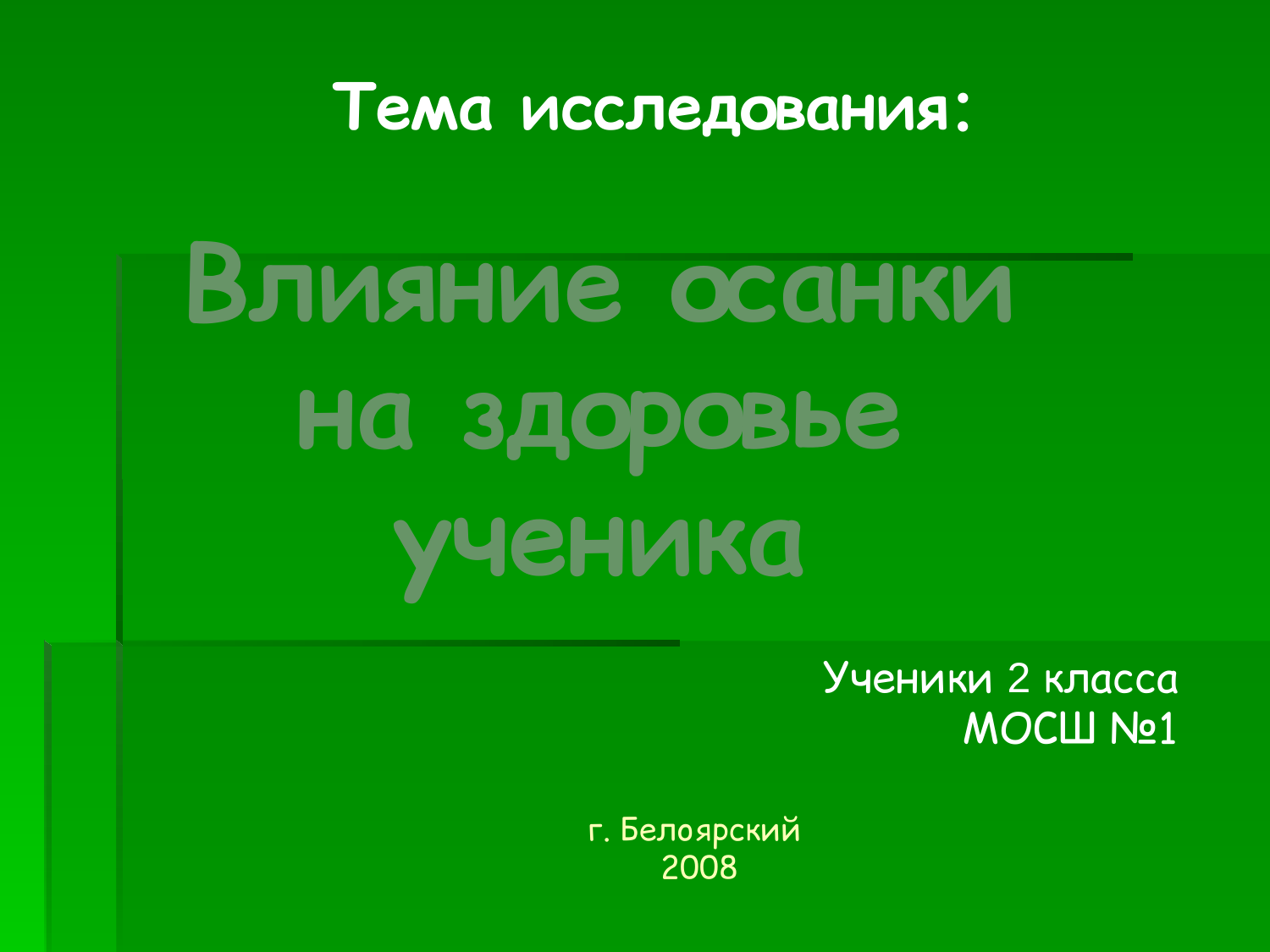

Тема исследования:
Влияние осанки
на здоровье ученика
Ученики 2 класса
МОСШ №1
г. Белоярский  2008